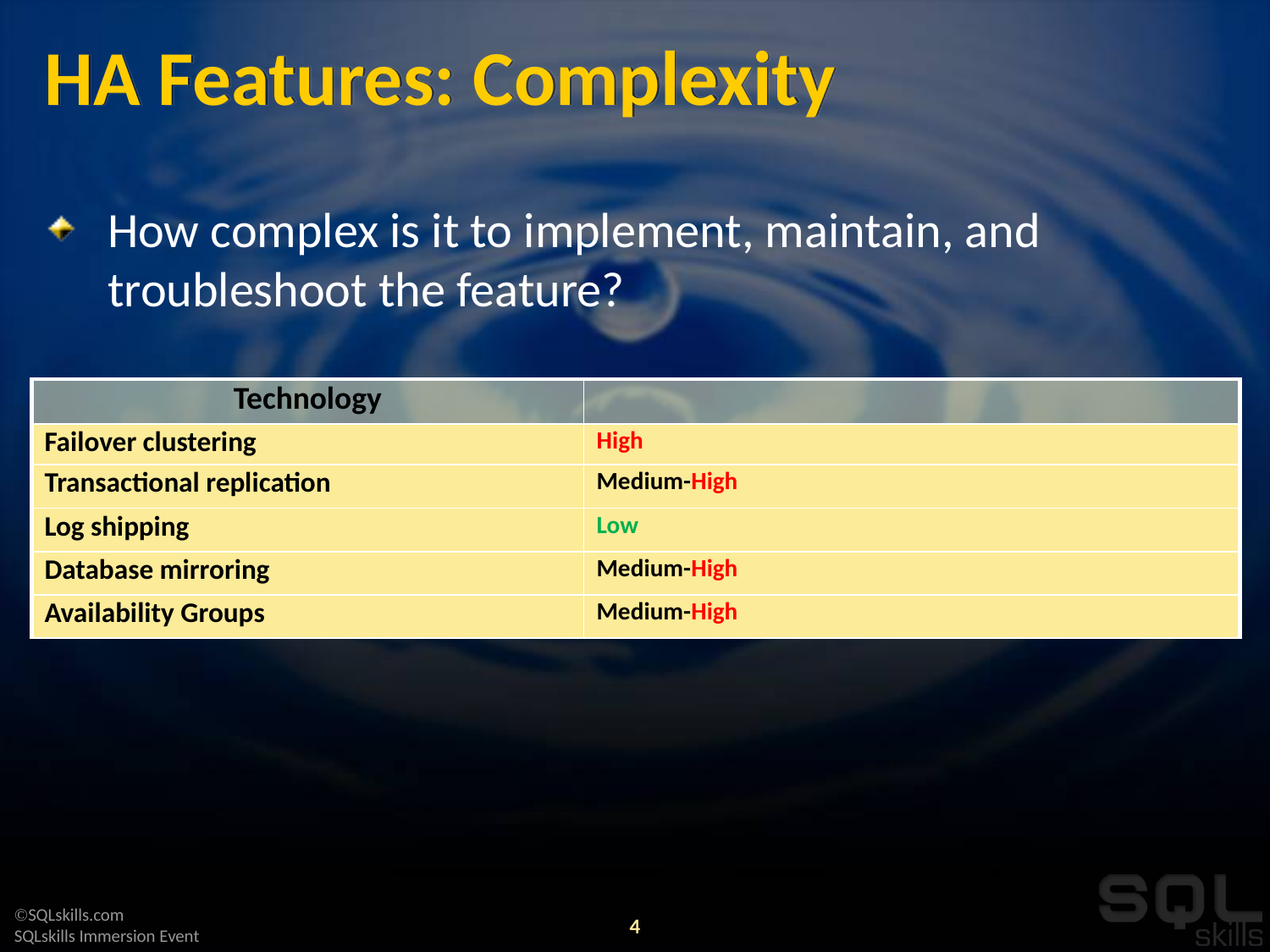

# HA Features: Complexity
How complex is it to implement, maintain, and troubleshoot the feature?
| Technology |  |
| --- | --- |
| Failover clustering | High |
| Transactional replication | Medium-High |
| Log shipping | Low |
| Database mirroring | Medium-High |
| Availability Groups | Medium-High |
4